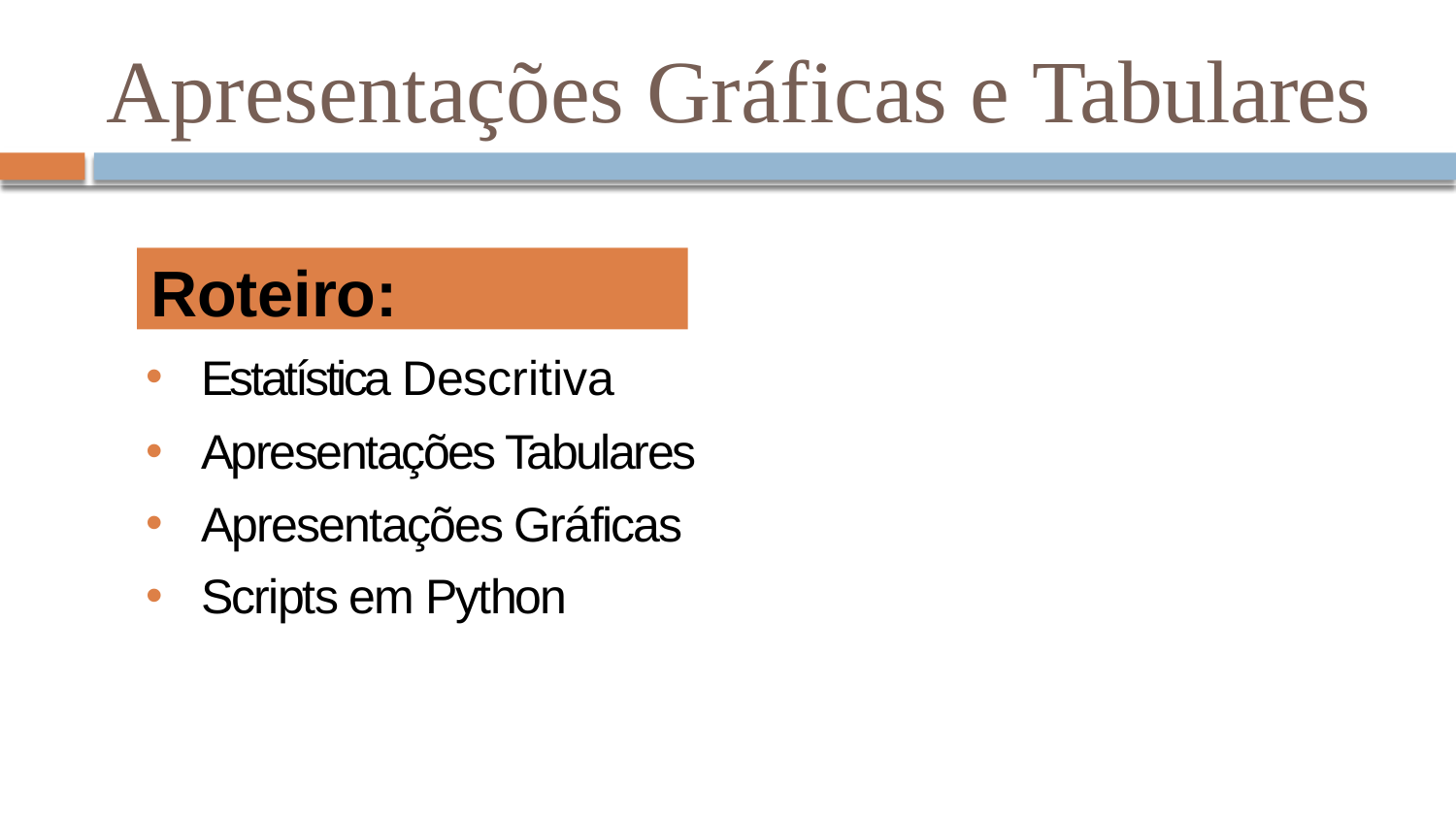

# Apresentações Gráficas e Tabulares
Roteiro:
Estatística Descritiva
Apresentações Tabulares
Apresentações Gráficas
Scripts em Python